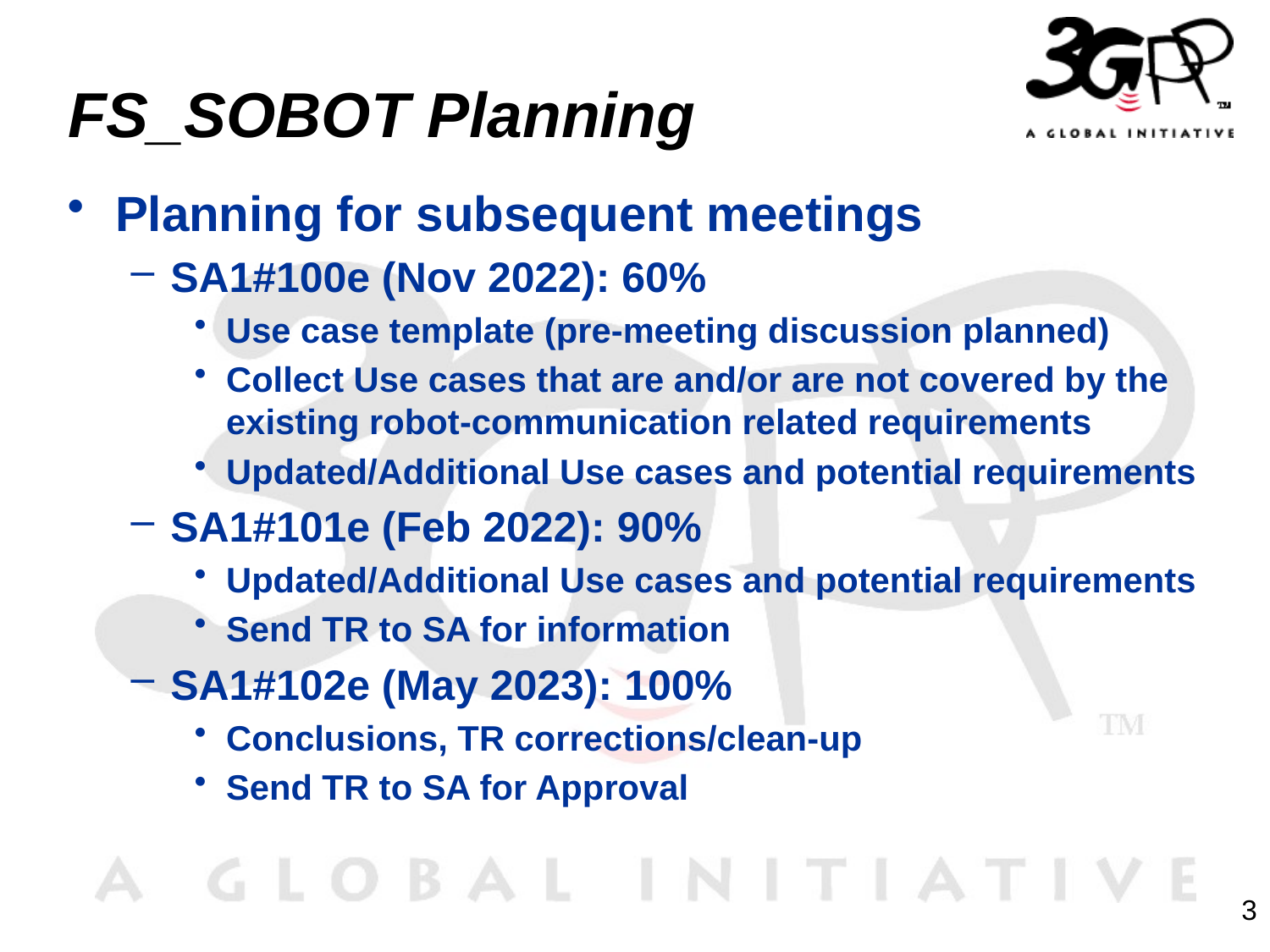

# FS_SOBOT Planning
Planning for subsequent meetings
SA1#100e (Nov 2022): 60%
Use case template (pre-meeting discussion planned)
Collect Use cases that are and/or are not covered by the existing robot-communication related requirements
Updated/Additional Use cases and potential requirements
SA1#101e (Feb 2022): 90%
Updated/Additional Use cases and potential requirements
Send TR to SA for information
SA1#102e (May 2023): 100%
Conclusions, TR corrections/clean-up
Send TR to SA for Approval

3